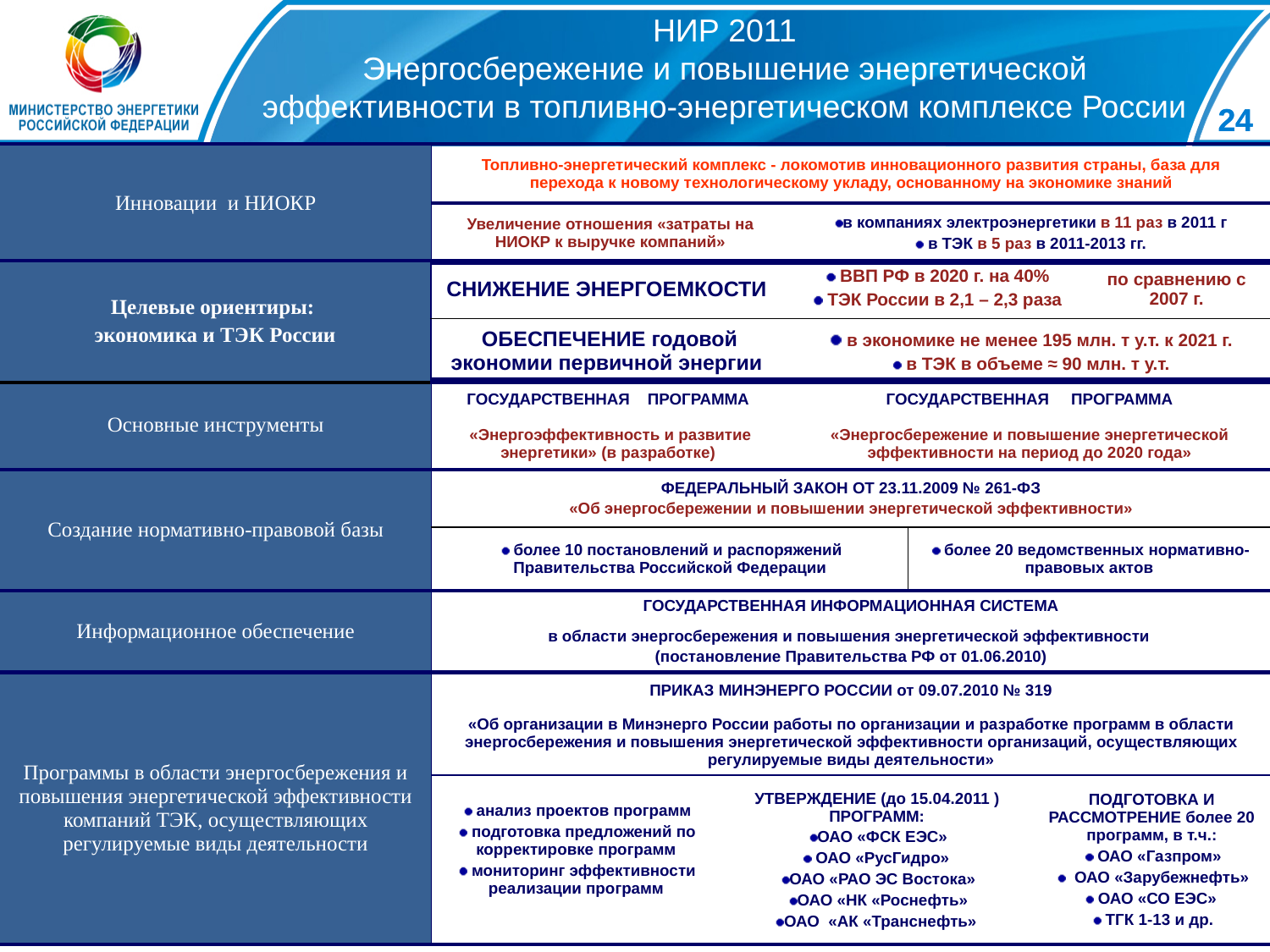

НИР 2011
Энергосбережение и повышение энергетической эффективности в топливно-энергетическом комплексе России
24
24
23
| Инновации и НИОКР | Топливно-энергетический комплекс - локомотив инновационного развития страны, база для перехода к новому технологическому укладу, основанному на экономике знаний |  |  |  |  |
| --- | --- | --- | --- | --- | --- |
|  | Увеличение отношения «затраты на НИОКР к выручке компаний» |  | в компаниях электроэнергетики в 11 раз в 2011 г в ТЭК в 5 раз в 2011-2013 гг. |  |  |
|  |  |  |  |  |  |
| Основные инструменты | ГОСУДАРСТВЕННАЯ ПРОГРАММА |  | ГОСУДАРСТВЕННАЯ ПРОГРАММА |  |  |
|  | «Энергоэффективность и развитие энергетики» (в разработке) |  | «Энергосбережение и повышение энергетической эффективности на период до 2020 года» |  |  |
| Создание нормативно-правовой базы | ФЕДЕРАЛЬНЫЙ ЗАКОН ОТ 23.11.2009 № 261-ФЗ «Об энергосбережении и повышении энергетической эффективности» |  |  |  |  |
|  | более 10 постановлений и распоряжений Правительства Российской Федерации |  |  | более 20 ведомственных нормативно-правовых актов |  |
| Информационное обеспечение | ГОСУДАРСТВЕННАЯ ИНФОРМАЦИОННАЯ СИСТЕМА |  |  |  |  |
|  | в области энергосбережения и повышения энергетической эффективности (постановление Правительства РФ от 01.06.2010) |  |  |  |  |
| Программы в области энергосбережения и повышения энергетической эффективности компаний ТЭК, осуществляющих регулируемые виды деятельности | ПРИКАЗ МИНЭНЕРГО РОССИИ от 09.07.2010 № 319 |  |  |  |  |
|  | «Об организации в Минэнерго России работы по организации и разработке программ в области энергосбережения и повышения энергетической эффективности организаций, осуществляющих регулируемые виды деятельности» |  |  |  |  |
|  | анализ проектов программ подготовка предложений по корректировке программ мониторинг эффективности реализации программ | УТВЕРЖДЕНИЕ (до 15.04.2011 ) ПРОГРАММ: ОАО «ФСК ЕЭС» ОАО «РусГидро» ОАО «РАО ЭС Востока» ОАО «НК «Роснефть» ОАО «АК «Транснефть» |  |  | ПОДГОТОВКА И РАССМОТРЕНИЕ более 20 программ, в т.ч.: ОАО «Газпром» ОАО «Зарубежнефть» ОАО «СО ЕЭС» ТГК 1-13 и др. |
| Целевые ориентиры: экономика и ТЭК России | СНИЖЕНИЕ ЭНЕРГОЕМКОСТИ | ВВП РФ в 2020 г. на 40% ТЭК России в 2,1 – 2,3 раза | по сравнению с 2007 г. |
| --- | --- | --- | --- |
|  | ОБЕСПЕЧЕНИЕ годовой экономии первичной энергии | в экономике не менее 195 млн. т у.т. к 2021 г. в ТЭК в объеме ≈ 90 млн. т у.т. |  |